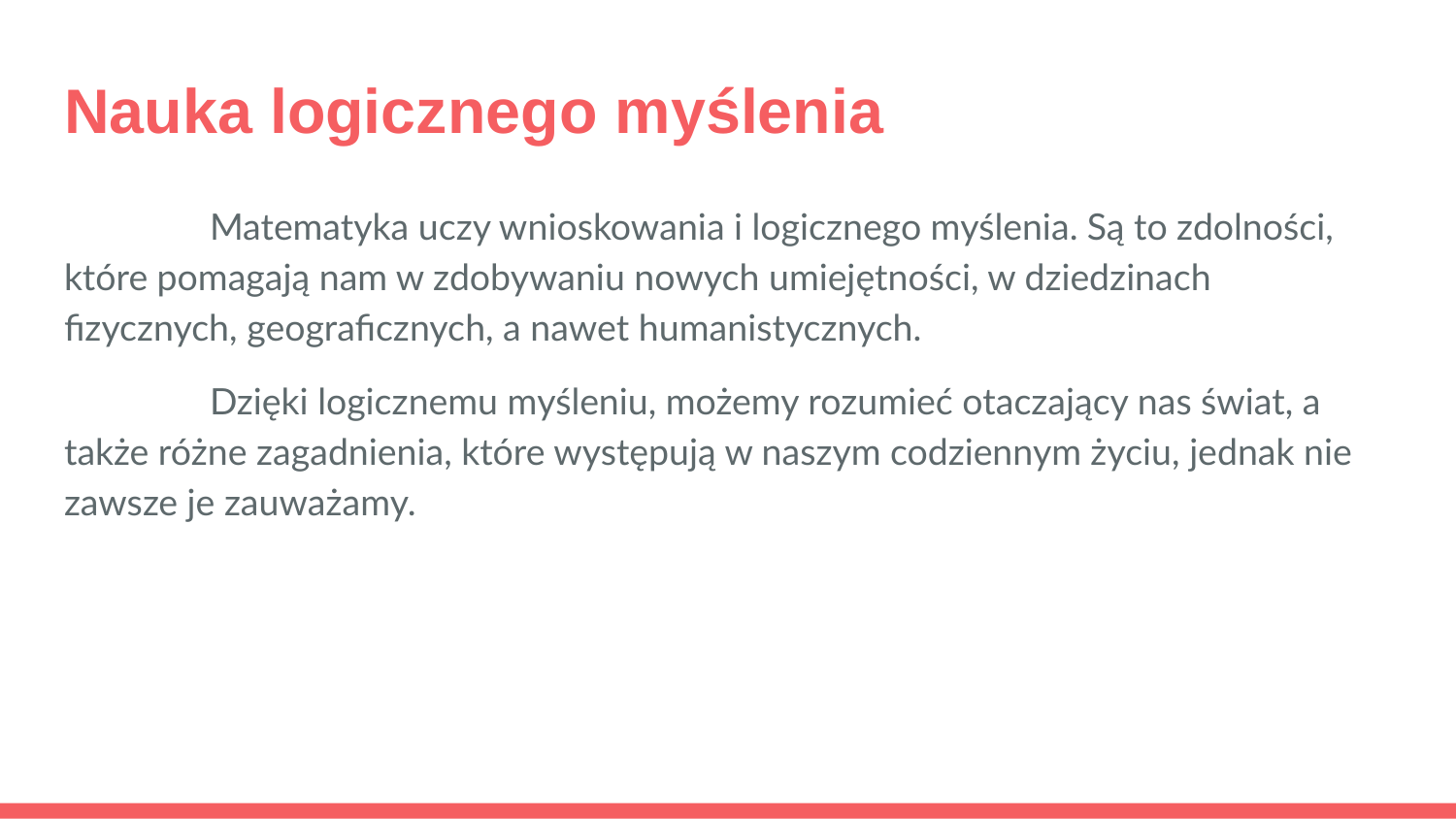

# Nauka logicznego myślenia
	Matematyka uczy wnioskowania i logicznego myślenia. Są to zdolności,  które pomagają nam w zdobywaniu nowych umiejętności, w dziedzinach fizycznych, geograficznych, a nawet humanistycznych.
	Dzięki logicznemu myśleniu, możemy rozumieć otaczający nas świat, a także różne zagadnienia, które występują w naszym codziennym życiu, jednak nie zawsze je zauważamy.